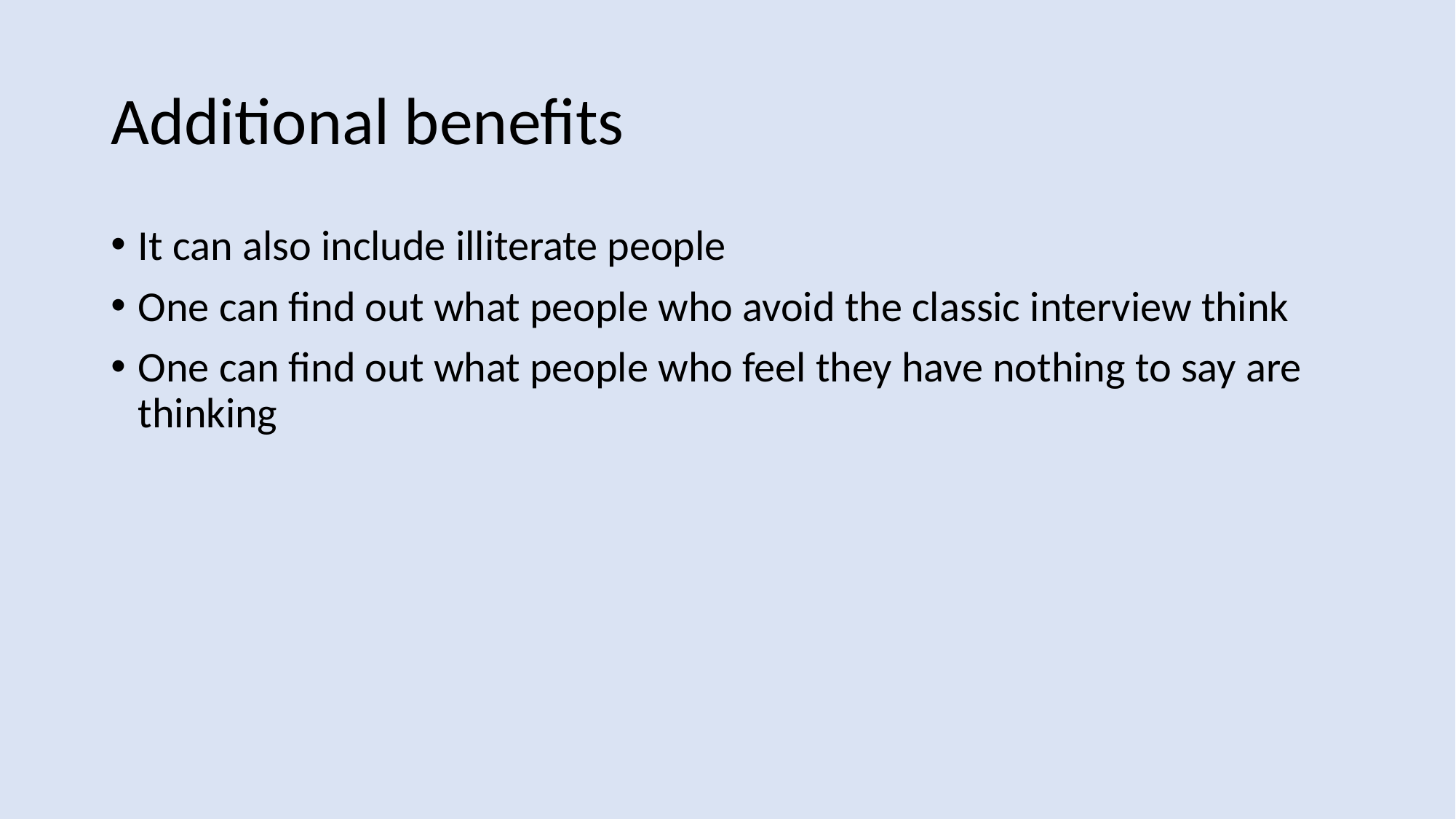

# Additional benefits
It can also include illiterate people
One can find out what people who avoid the classic interview think
One can find out what people who feel they have nothing to say are thinking